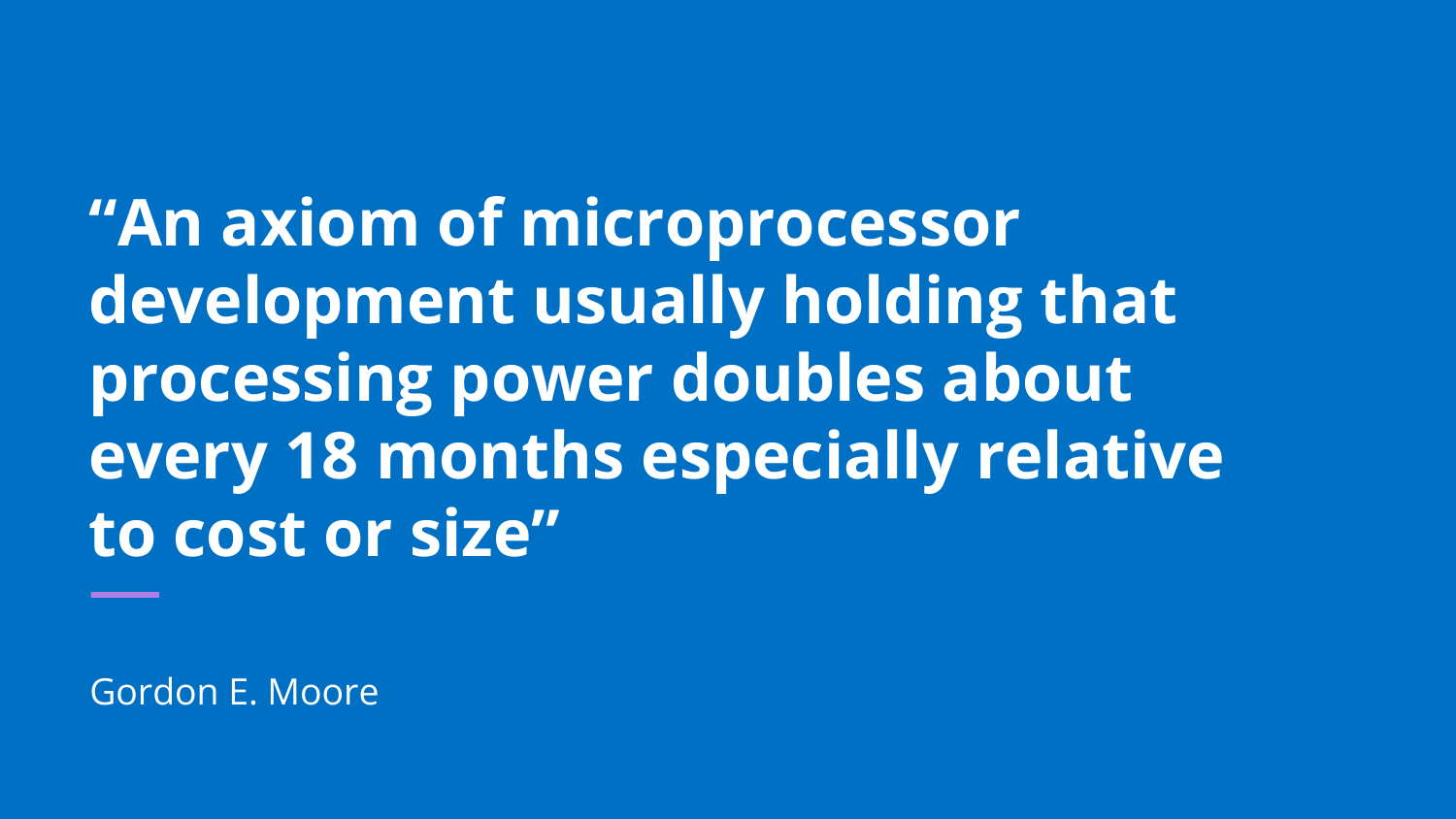

# “An axiom of microprocessor development usually holding that processing power doubles about every 18 months especially relative to cost or size”
Gordon E. Moore